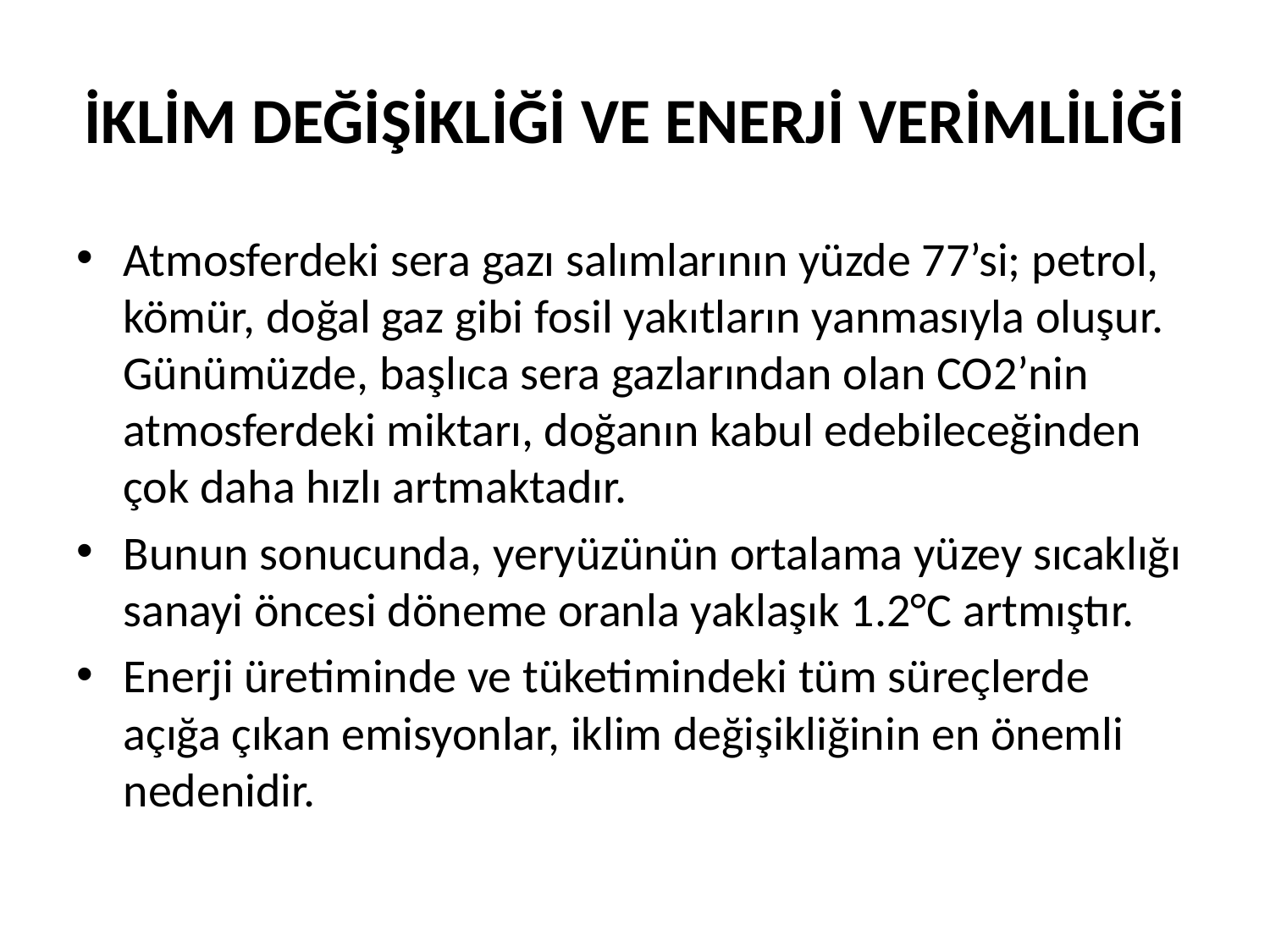

# İKLİM DEĞİŞİKLİĞİ VE ENERJİ VERİMLİLİĞİ
Atmosferdeki sera gazı salımlarının yüzde 77’si; petrol, kömür, doğal gaz gibi fosil yakıtların yanmasıyla oluşur. Günümüzde, başlıca sera gazlarından olan CO2’nin atmosferdeki miktarı, doğanın kabul edebileceğinden çok daha hızlı artmaktadır.
Bunun sonucunda, yeryüzünün ortalama yüzey sıcaklığı sanayi öncesi döneme oranla yaklaşık 1.2°C artmıştır.
Enerji üretiminde ve tüketimindeki tüm süreçlerde açığa çıkan emisyonlar, iklim değişikliğinin en önemli nedenidir.